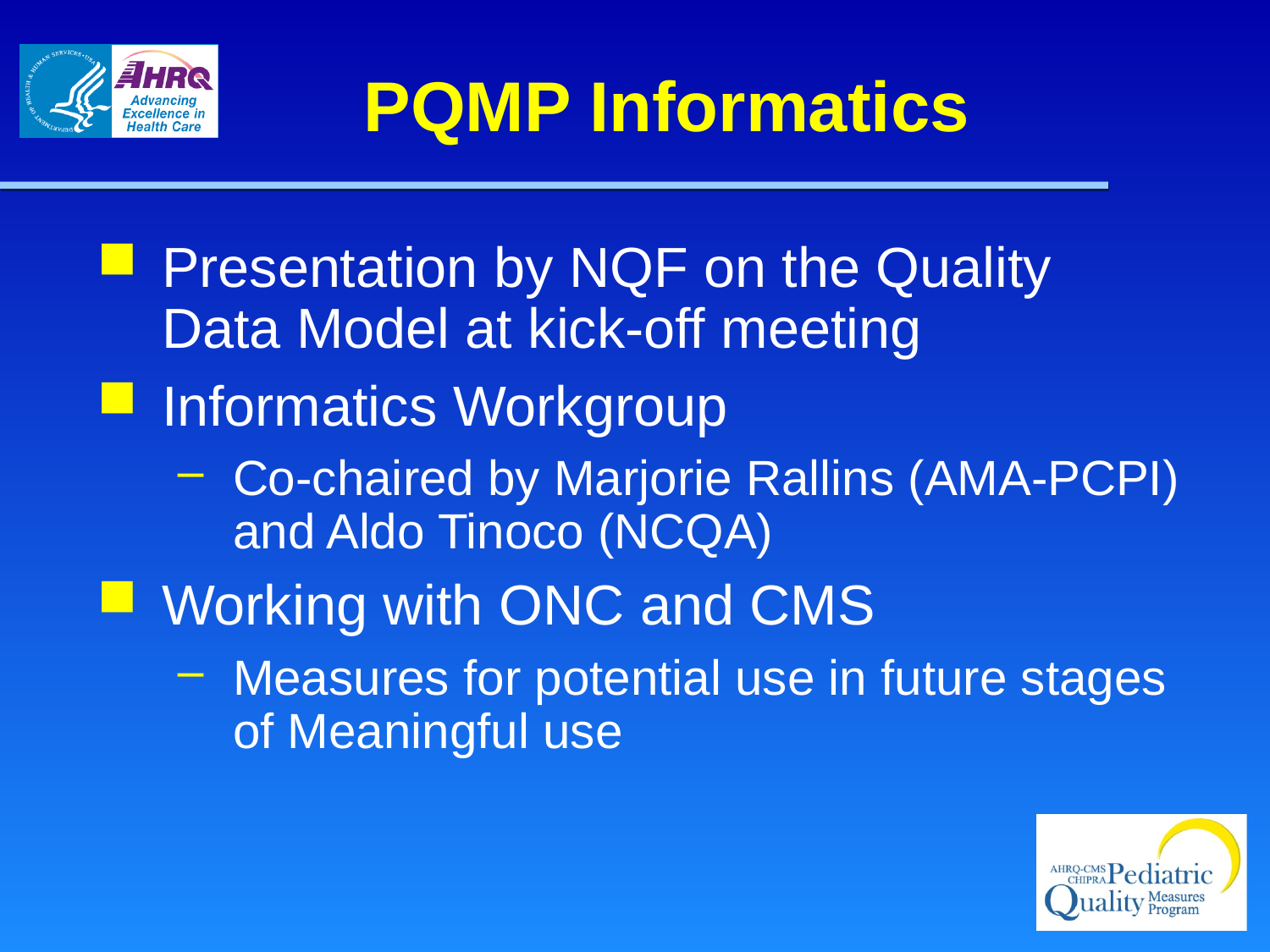

# PQMP Informatics
Presentation by NQF on the Quality Data Model at kick-off meeting
Informatics Workgroup
Co-chaired by Marjorie Rallins (AMA-PCPI) and Aldo Tinoco (NCQA)
Working with ONC and CMS
Measures for potential use in future stages of Meaningful use